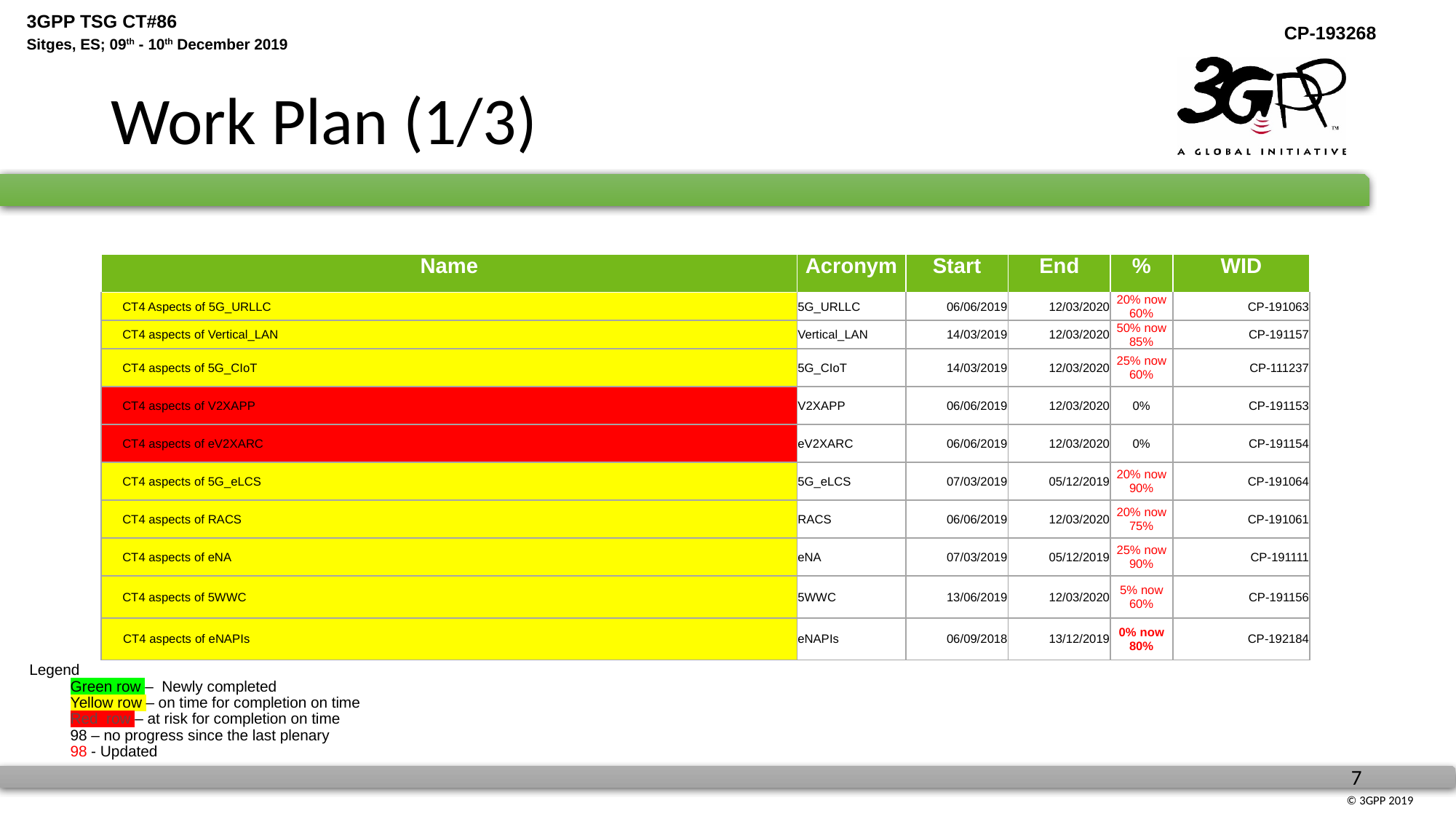

# Work Plan (1/3)
| Name | Acronym | Start | End | % | WID |
| --- | --- | --- | --- | --- | --- |
| CT4 Aspects of 5G\_URLLC | 5G\_URLLC | 06/06/2019 | 12/03/2020 | 20% now 60% | CP-191063 |
| CT4 aspects of Vertical\_LAN | Vertical\_LAN | 14/03/2019 | 12/03/2020 | 50% now 85% | CP-191157 |
| CT4 aspects of 5G\_CIoT | 5G\_CIoT | 14/03/2019 | 12/03/2020 | 25% now 60% | CP-111237 |
| CT4 aspects of V2XAPP | V2XAPP | 06/06/2019 | 12/03/2020 | 0% | CP-191153 |
| CT4 aspects of eV2XARC | eV2XARC | 06/06/2019 | 12/03/2020 | 0% | CP-191154 |
| CT4 aspects of 5G\_eLCS | 5G\_eLCS | 07/03/2019 | 05/12/2019 | 20% now 90% | CP-191064 |
| CT4 aspects of RACS | RACS | 06/06/2019 | 12/03/2020 | 20% now 75% | CP-191061 |
| CT4 aspects of eNA | eNA | 07/03/2019 | 05/12/2019 | 25% now 90% | CP-191111 |
| CT4 aspects of 5WWC | 5WWC | 13/06/2019 | 12/03/2020 | 5% now 60% | CP-191156 |
| CT4 aspects of eNAPIs | eNAPIs | 06/09/2018 | 13/12/2019 | 0% now 80% | CP-192184 |

Legend
Green row –  Newly completed
	Yellow row – on time for completion on time
Red  row – at risk for completion on time
	98 – no progress since the last plenary
	98 - Updated